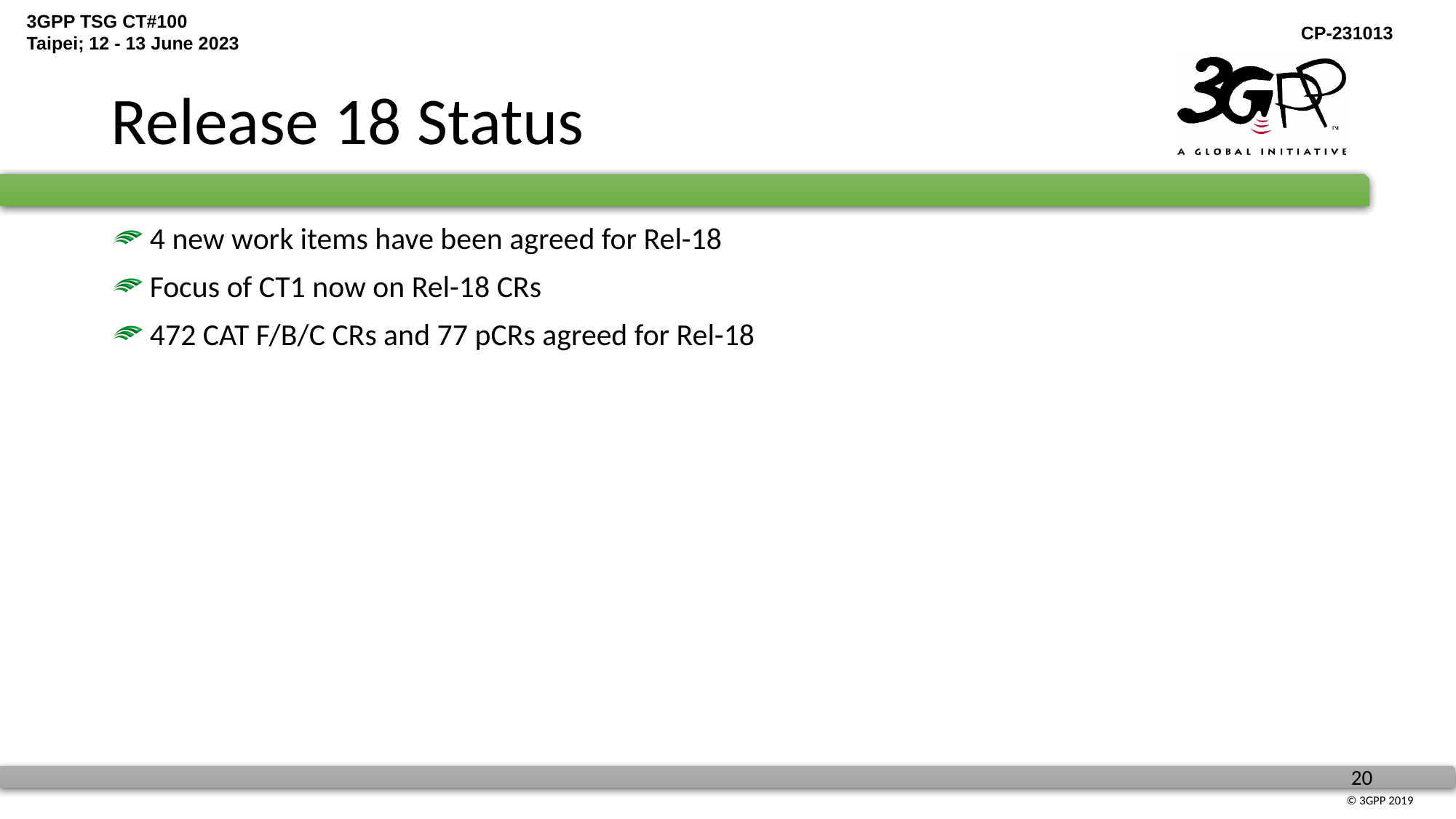

# Release 18 Status
 4 new work items have been agreed for Rel-18
 Focus of CT1 now on Rel-18 CRs
 472 CAT F/B/C CRs and 77 pCRs agreed for Rel-18